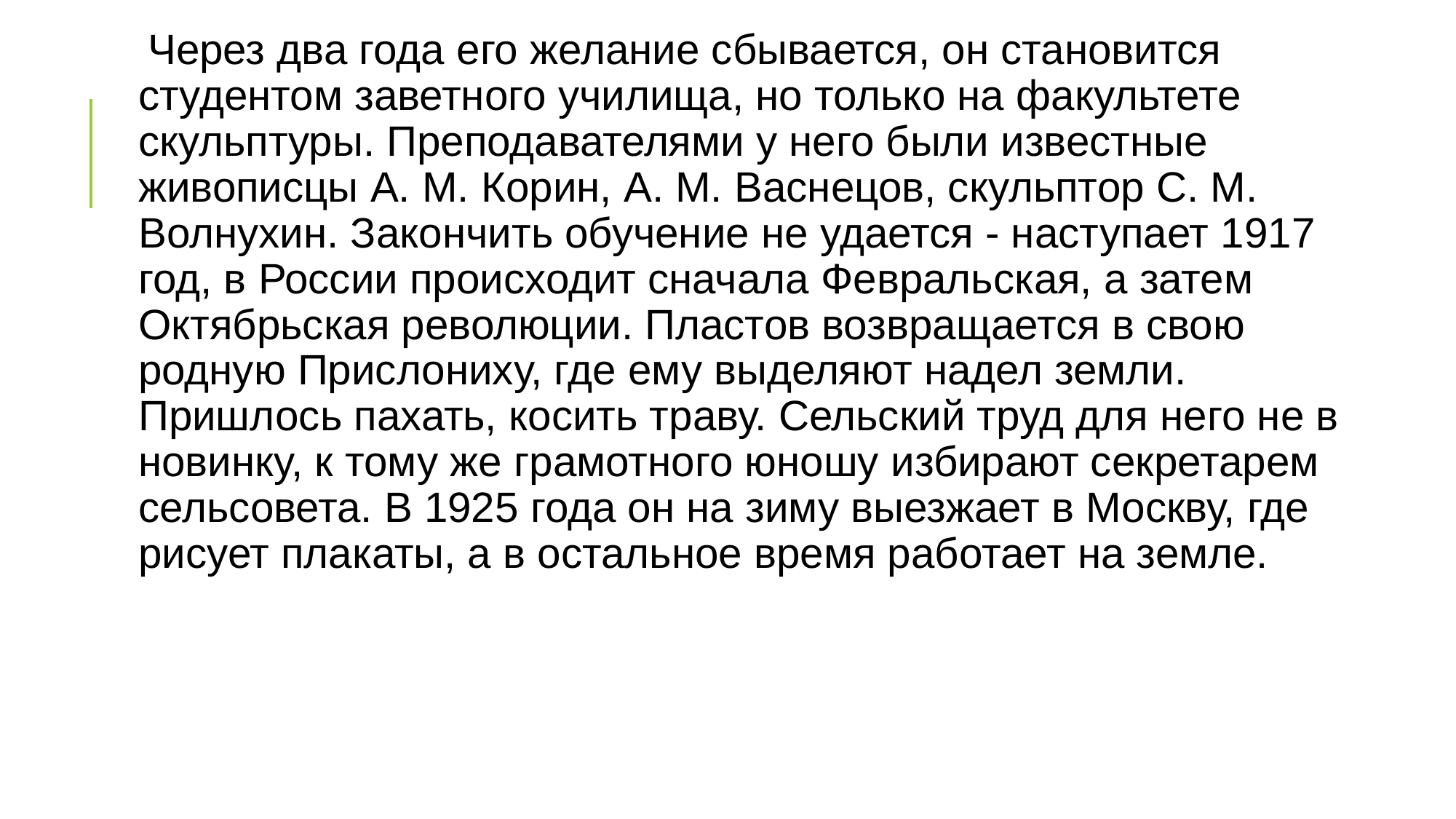

Через два года его желание сбывается, он становится студентом заветного училища, но только на факультете скульптуры. Преподавателями у него были известные живописцы А. М. Корин, А. М. Васнецов, скульптор С. М. Волнухин. Закончить обучение не удается - наступает 1917 год, в России происходит сначала Февральская, а затем Октябрьская революции. Пластов возвращается в свою родную Прислониху, где ему выделяют надел земли. Пришлось пахать, косить траву. Сельский труд для него не в новинку, к тому же грамотного юношу избирают секретарем сельсовета. В 1925 года он на зиму выезжает в Москву, где рисует плакаты, а в остальное время работает на земле.